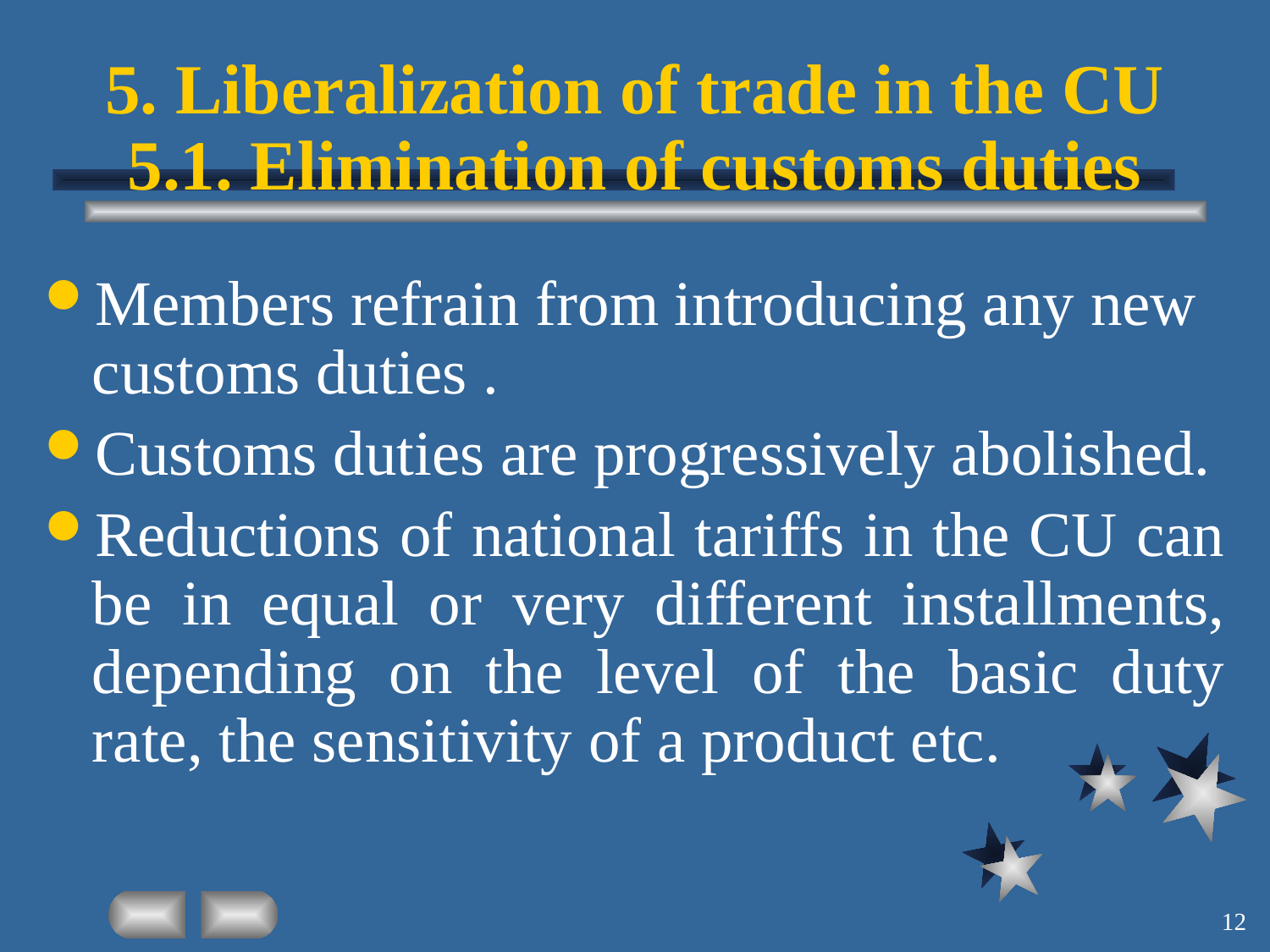

# 5. Liberalization of trade in the CU 5.1. Elimination of customs duties
Members refrain from introducing any new customs duties .
Customs duties are progressively abolished.
Reductions of national tariffs in the CU can be in equal or very different installments, depending on the level of the basic duty rate, the sensitivity of a product etc.

12